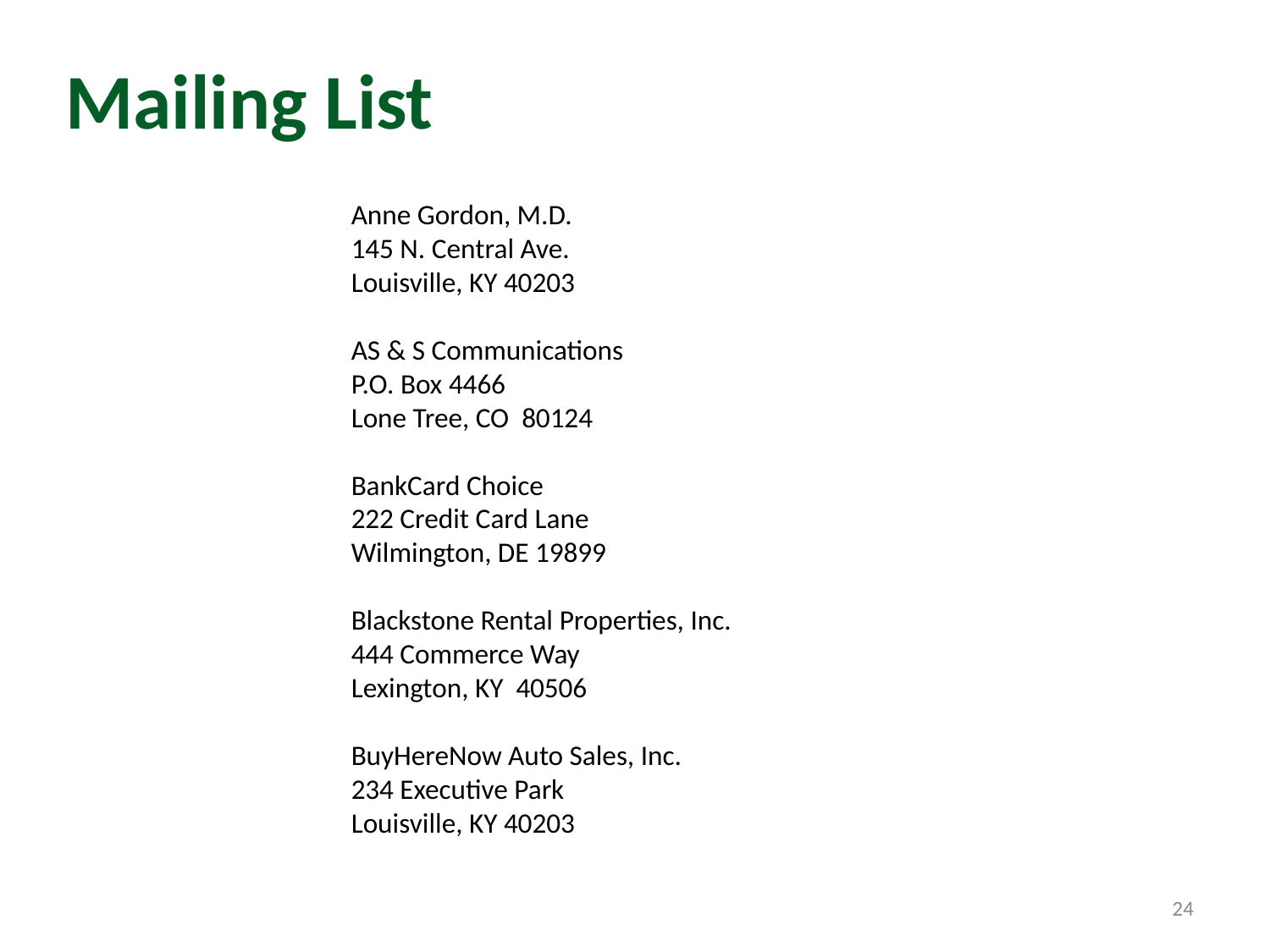

# Mailing List
Anne Gordon, M.D.
145 N. Central Ave.
Louisville, KY 40203

AS & S Communications
P.O. Box 4466
Lone Tree, CO  80124

BankCard Choice
222 Credit Card Lane
Wilmington, DE 19899

Blackstone Rental Properties, Inc.
444 Commerce Way
Lexington, KY  40506

BuyHereNow Auto Sales, Inc.
234 Executive Park
Louisville, KY 40203
24